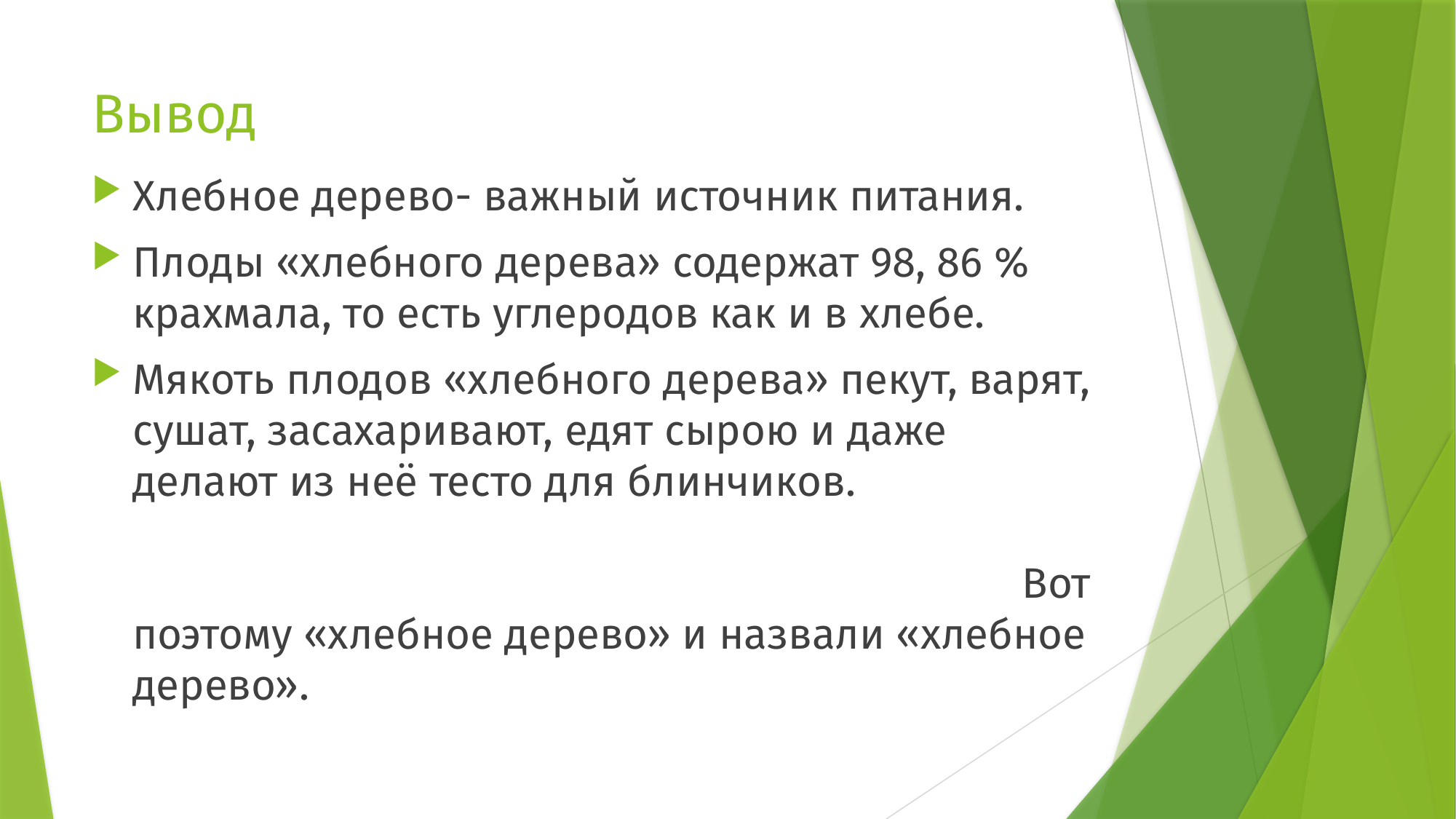

# Вывод
Хлебное дерево- важный источник питания.
Плоды «хлебного дерева» содержат 98, 86 % крахмала, то есть углеродов как и в хлебе.
Мякоть плодов «хлебного дерева» пекут, варят, сушат, засахаривают, едят сырою и даже делают из неё тесто для блинчиков.                                                                                                                                                                                           Вот поэтому «хлебное дерево» и назвали «хлебное дерево».